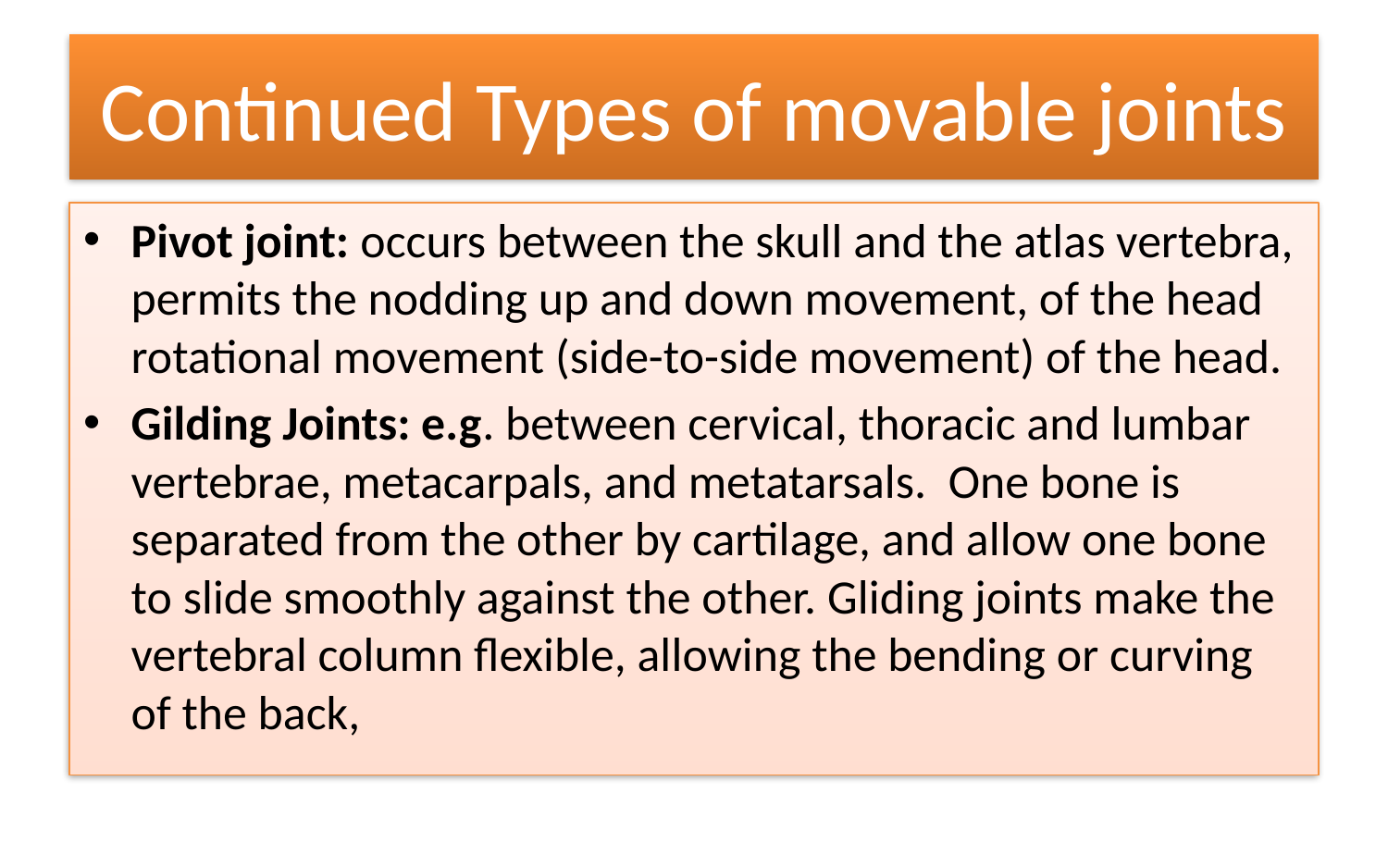

# Continued Types of movable joints
Pivot joint: occurs between the skull and the atlas vertebra, permits the nodding up and down movement, of the head rotational movement (side-to-side movement) of the head.
Gilding Joints: e.g. between cervical, thoracic and lumbar vertebrae, metacarpals, and metatarsals.  One bone is separated from the other by cartilage, and allow one bone to slide smoothly against the other. Gliding joints make the vertebral column flexible, allowing the bending or curving of the back,